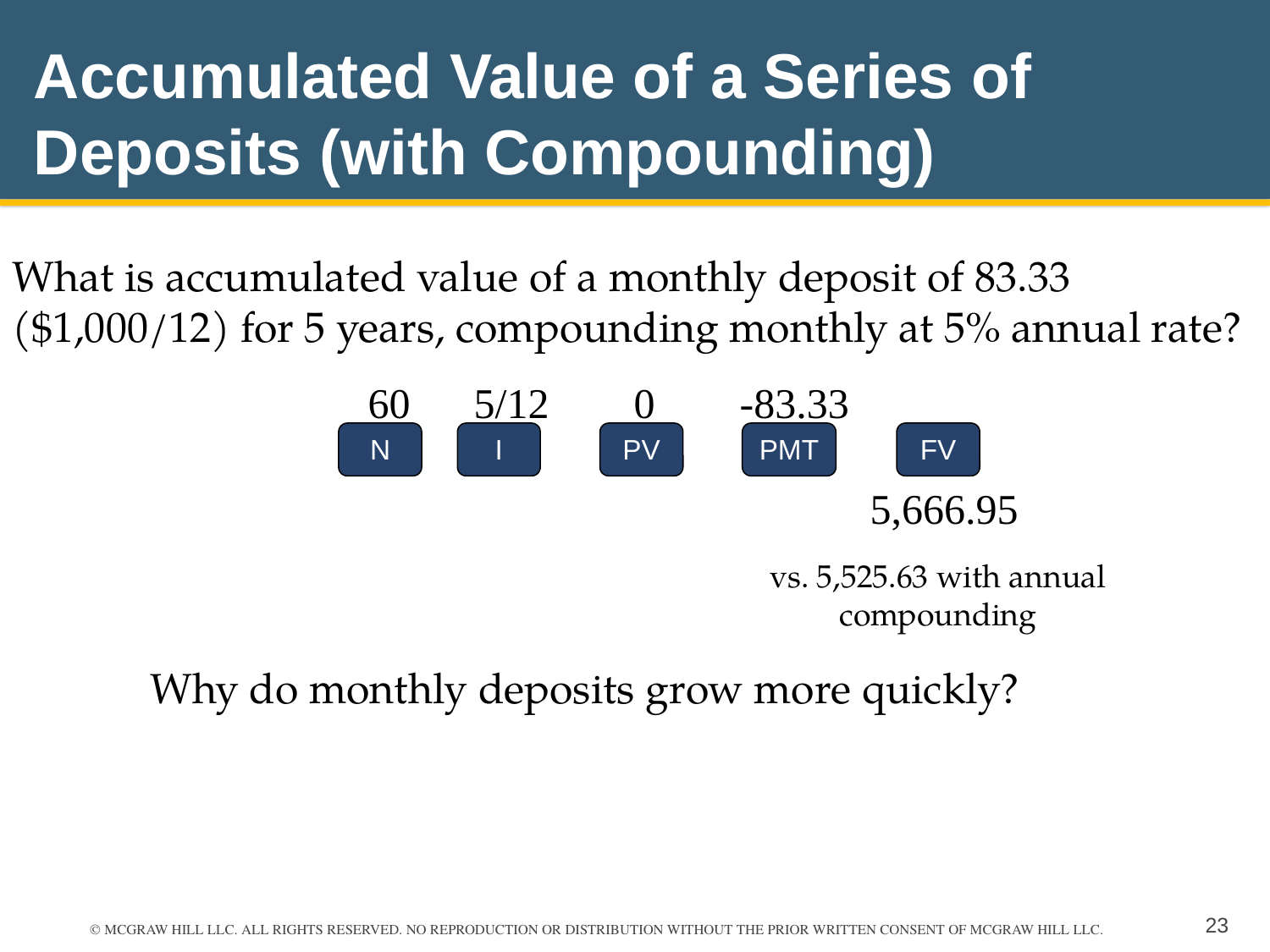

# Accumulated Value of a Series of Deposits (with Compounding)
What is accumulated value of a monthly deposit of 83.33 ($1,000/12) for 5 years, compounding monthly at 5% annual rate?
   60      5/12        0        -83.33
N

I

PV

PMT

FV

				      5,666.95
vs. 5,525.63 with annual compounding
Why do monthly deposits grow more quickly?
© MCGRAW HILL LLC. ALL RIGHTS RESERVED. NO REPRODUCTION OR DISTRIBUTION WITHOUT THE PRIOR WRITTEN CONSENT OF MCGRAW HILL LLC.
23